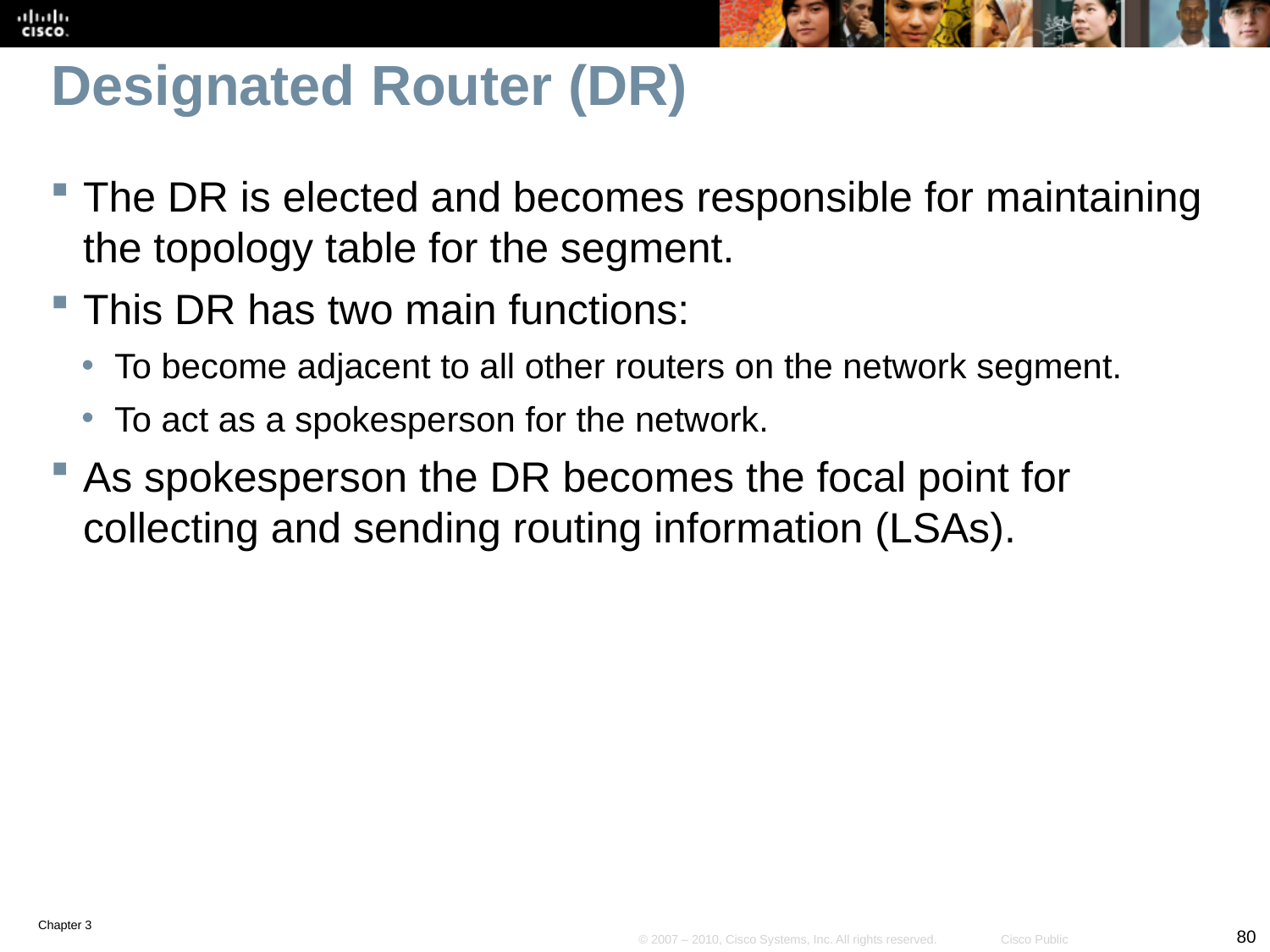

# Designated Router (DR)
The DR is elected and becomes responsible for maintaining the topology table for the segment.
This DR has two main functions:
To become adjacent to all other routers on the network segment.
To act as a spokesperson for the network.
As spokesperson the DR becomes the focal point for collecting and sending routing information (LSAs).